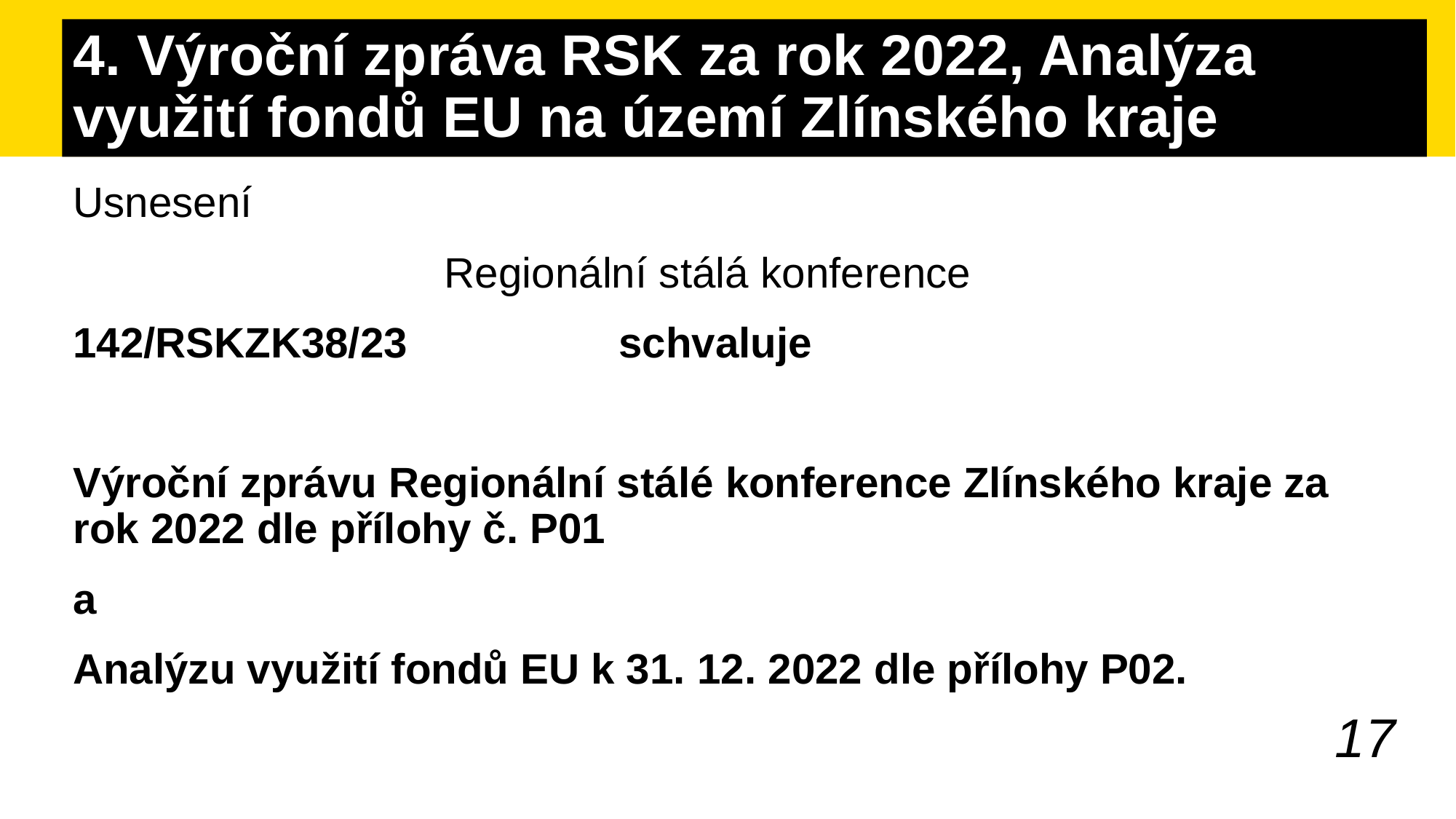

# 4. Výroční zpráva RSK za rok 2022, Analýza využití fondů EU na území Zlínského kraje
Usnesení
Regionální stálá konference
142/RSKZK38/23 		schvaluje

Výroční zprávu Regionální stálé konference Zlínského kraje za rok 2022 dle přílohy č. P01
a
Analýzu využití fondů EU k 31. 12. 2022 dle přílohy P02.
17